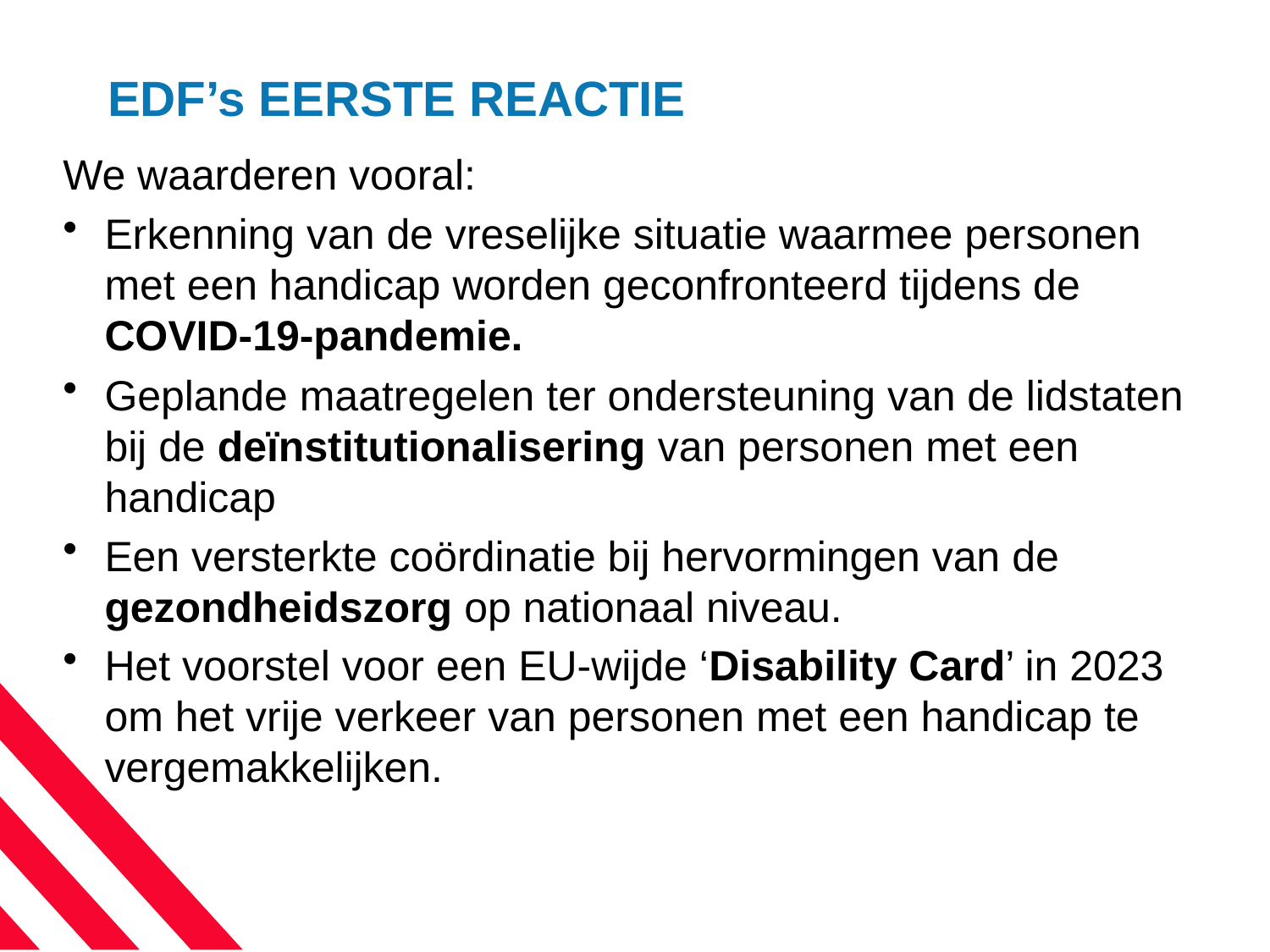

# EDF’s EERSTE REACTIE
We waarderen vooral:
Erkenning van de vreselijke situatie waarmee personen met een handicap worden geconfronteerd tijdens de COVID-19-pandemie.
Geplande maatregelen ter ondersteuning van de lidstaten bij de deïnstitutionalisering van personen met een handicap
Een versterkte coördinatie bij hervormingen van de gezondheidszorg op nationaal niveau.
Het voorstel voor een EU-wijde ‘Disability Card’ in 2023 om het vrije verkeer van personen met een handicap te vergemakkelijken.